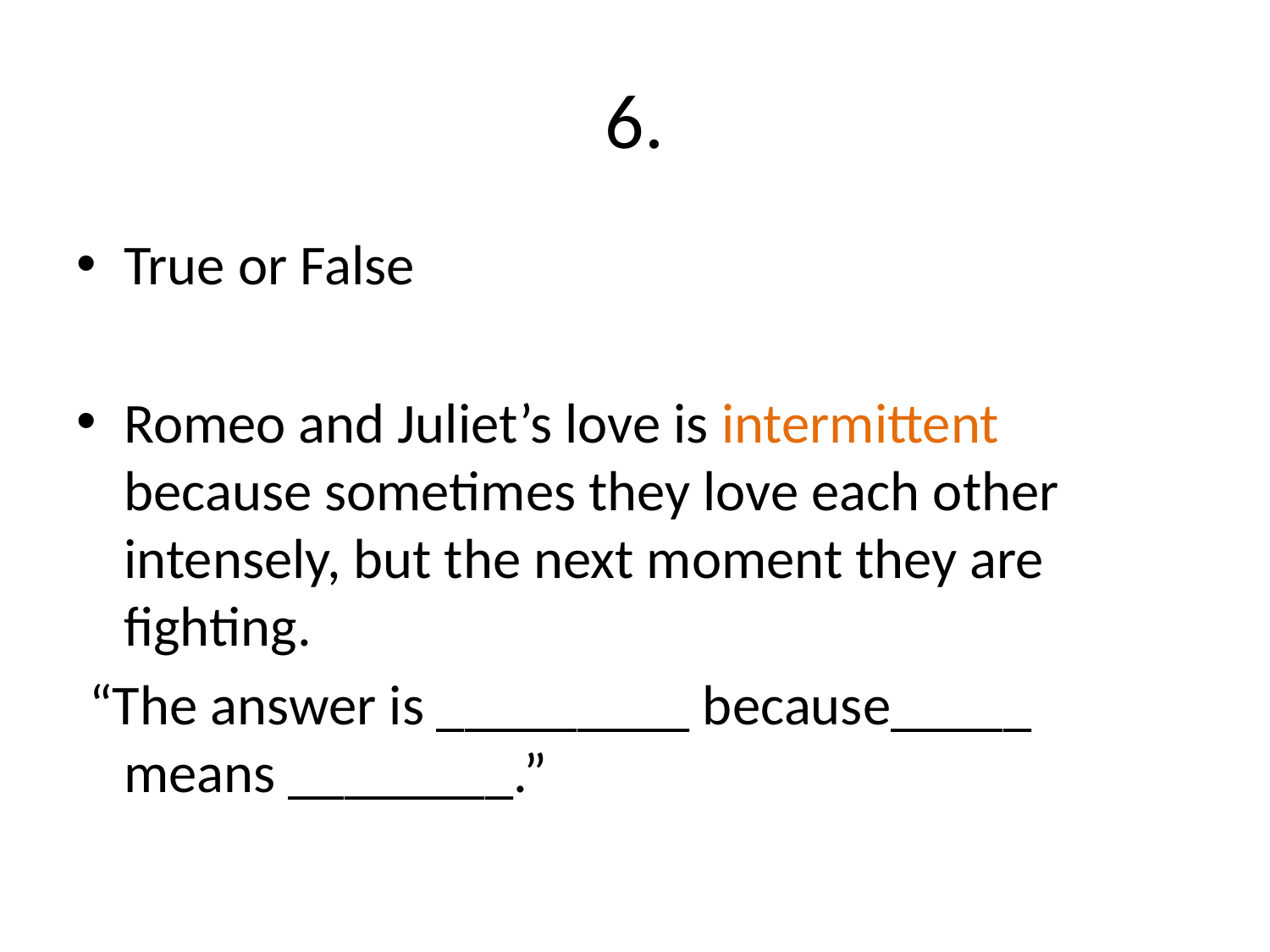

# 6.
True or False

Romeo and Juliet’s love is intermittent because sometimes they love each other intensely, but the next moment they are fighting.
 “The answer is _________ because_____ means ________.”